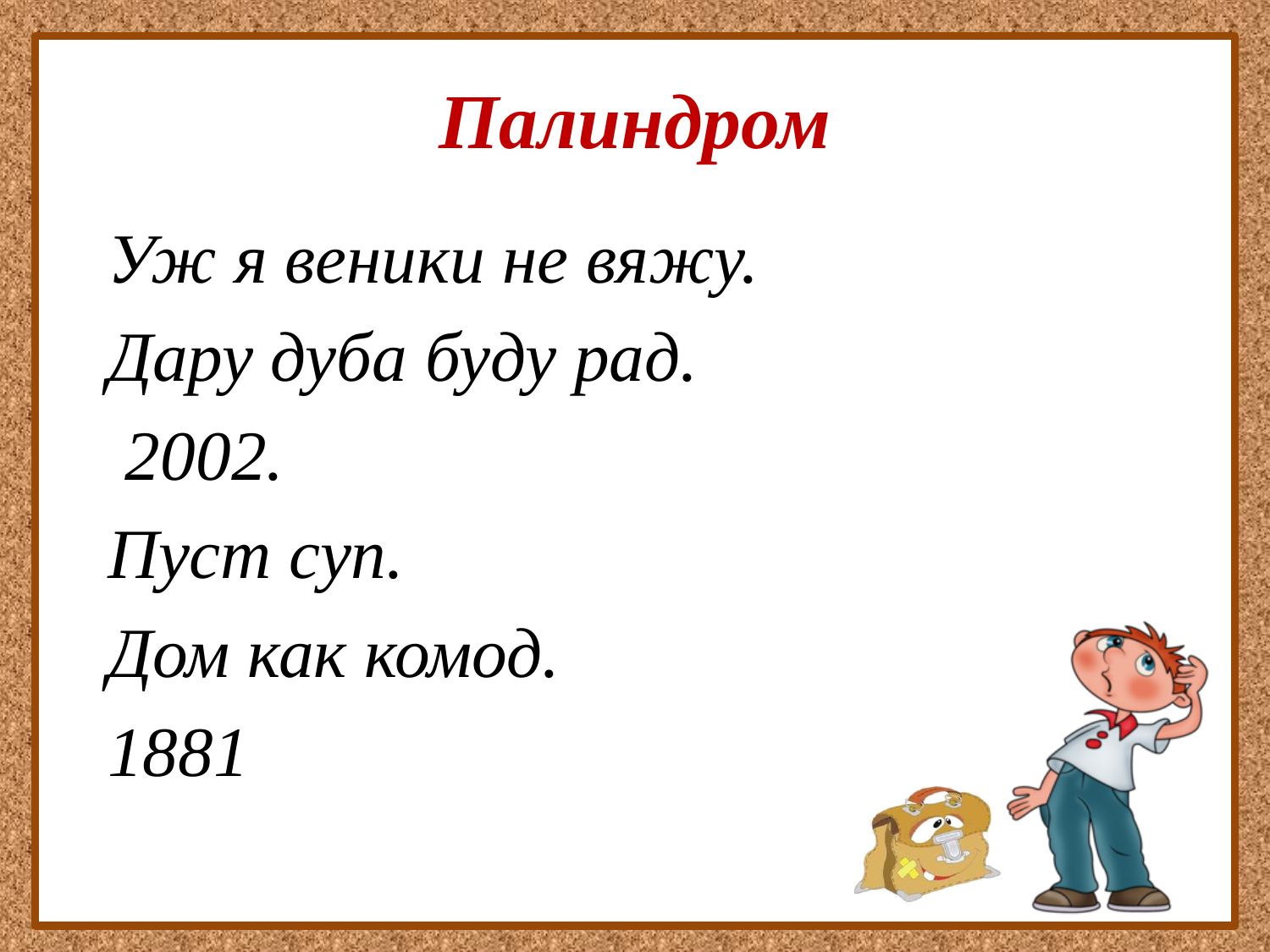

# Палиндром
Уж я веники не вяжу.
Дару дуба буду рад.
 2002.
Пуст суп.
Дом как комод.
1881